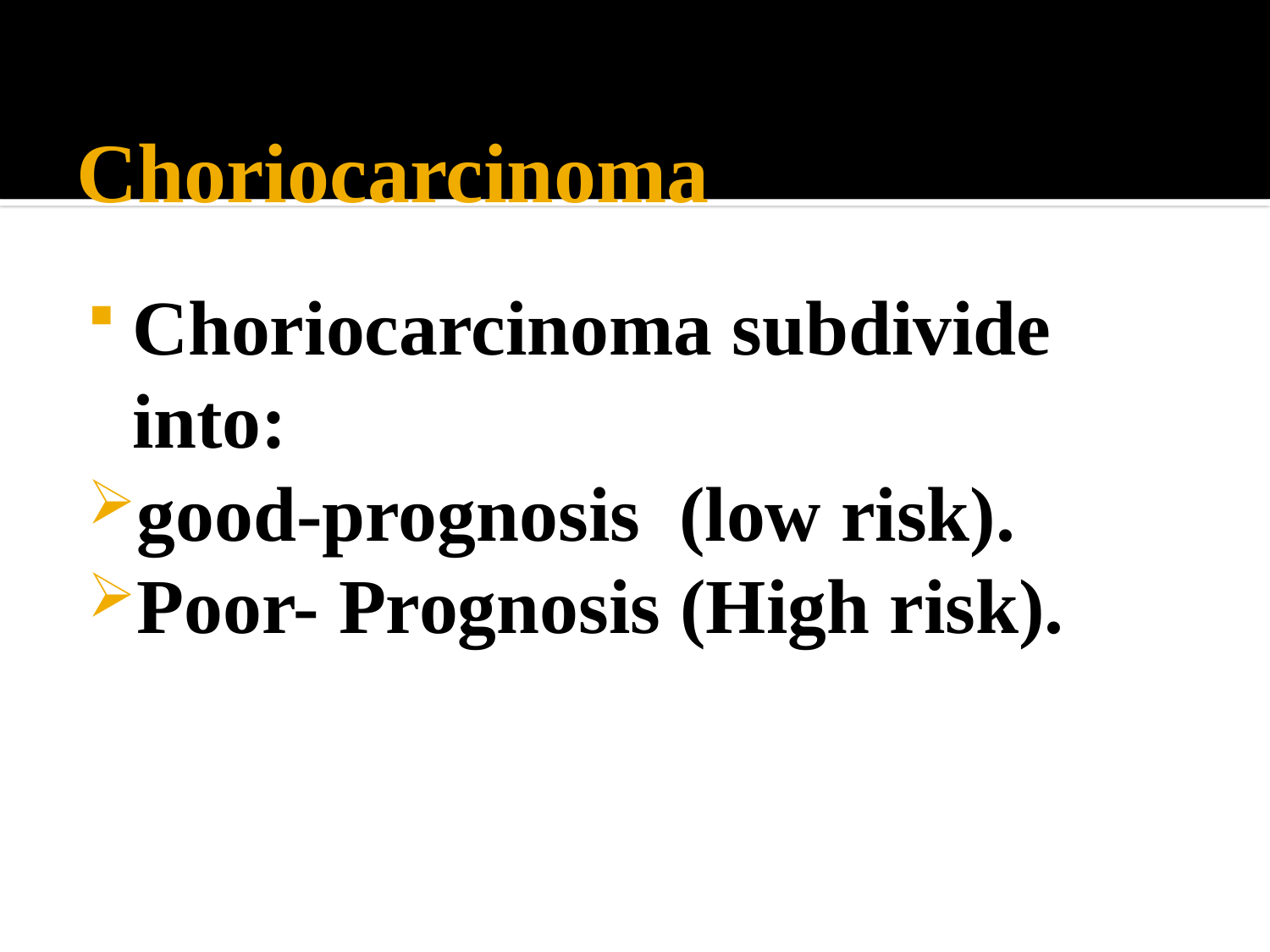

# Choriocarcinoma
Choriocarcinoma subdivide into:
good-prognosis  (low risk).
Poor- Prognosis (High risk).